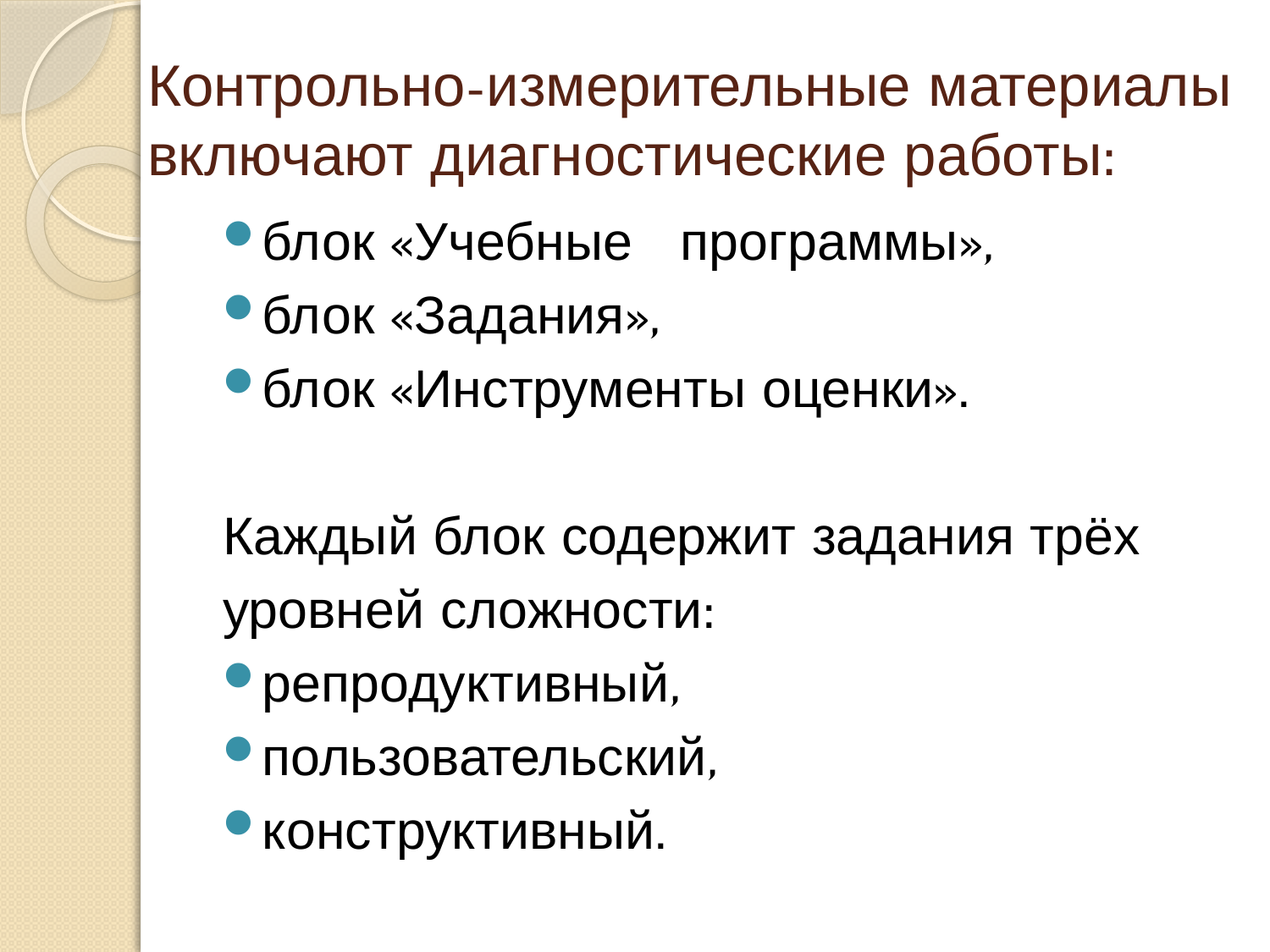

# Контрольно-измерительные материалы включают диагностические работы:
блок «Учебные   программы»,
блок «Задания»,
блок «Инструменты оценки».

Каждый блок содержит задания трёх
уровней сложности:
репродуктивный,
пользовательский,
конструктивный.